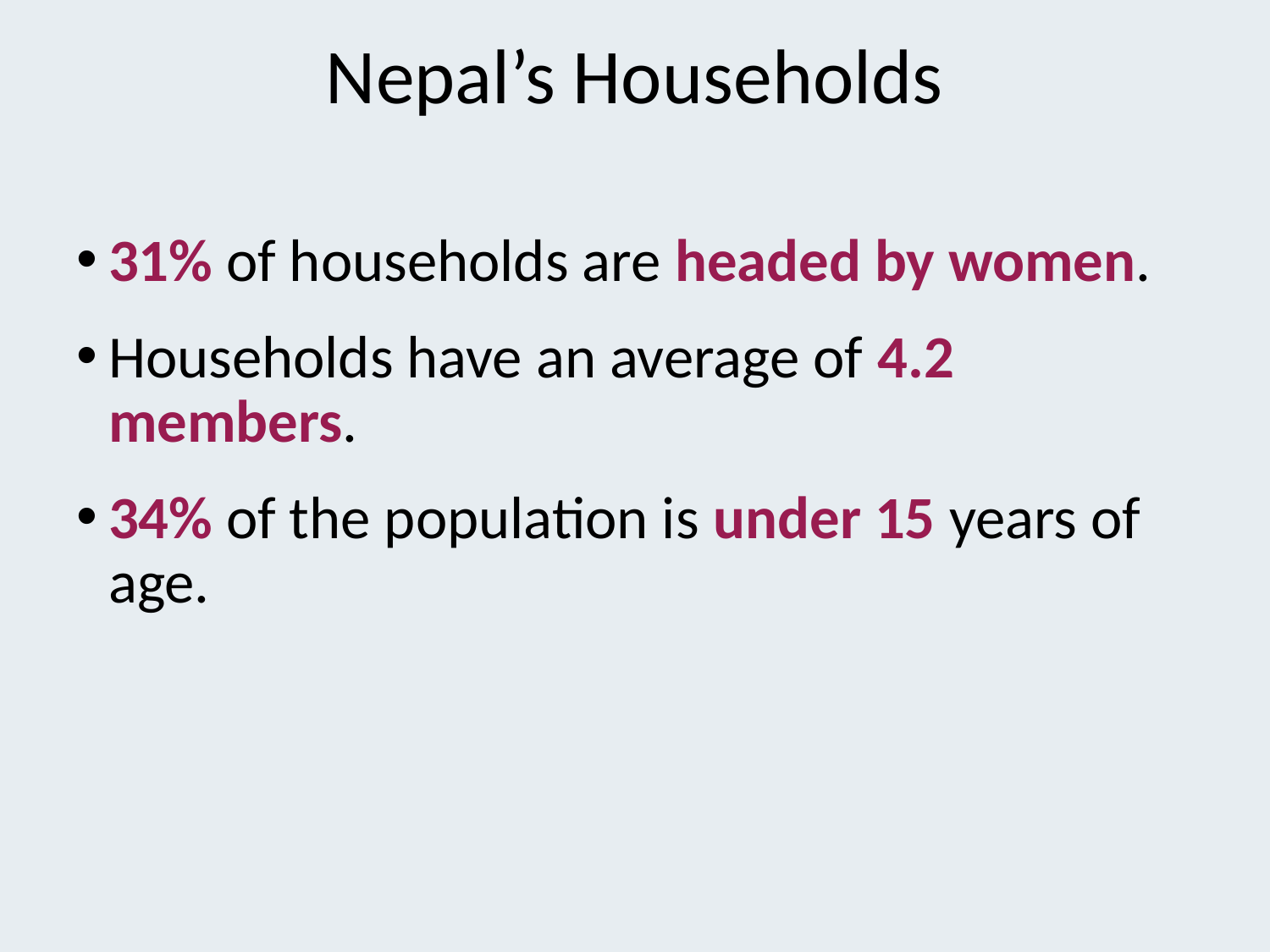

# Nepal’s Households
31% of households are headed by women.
Households have an average of 4.2 members.
34% of the population is under 15 years of age.